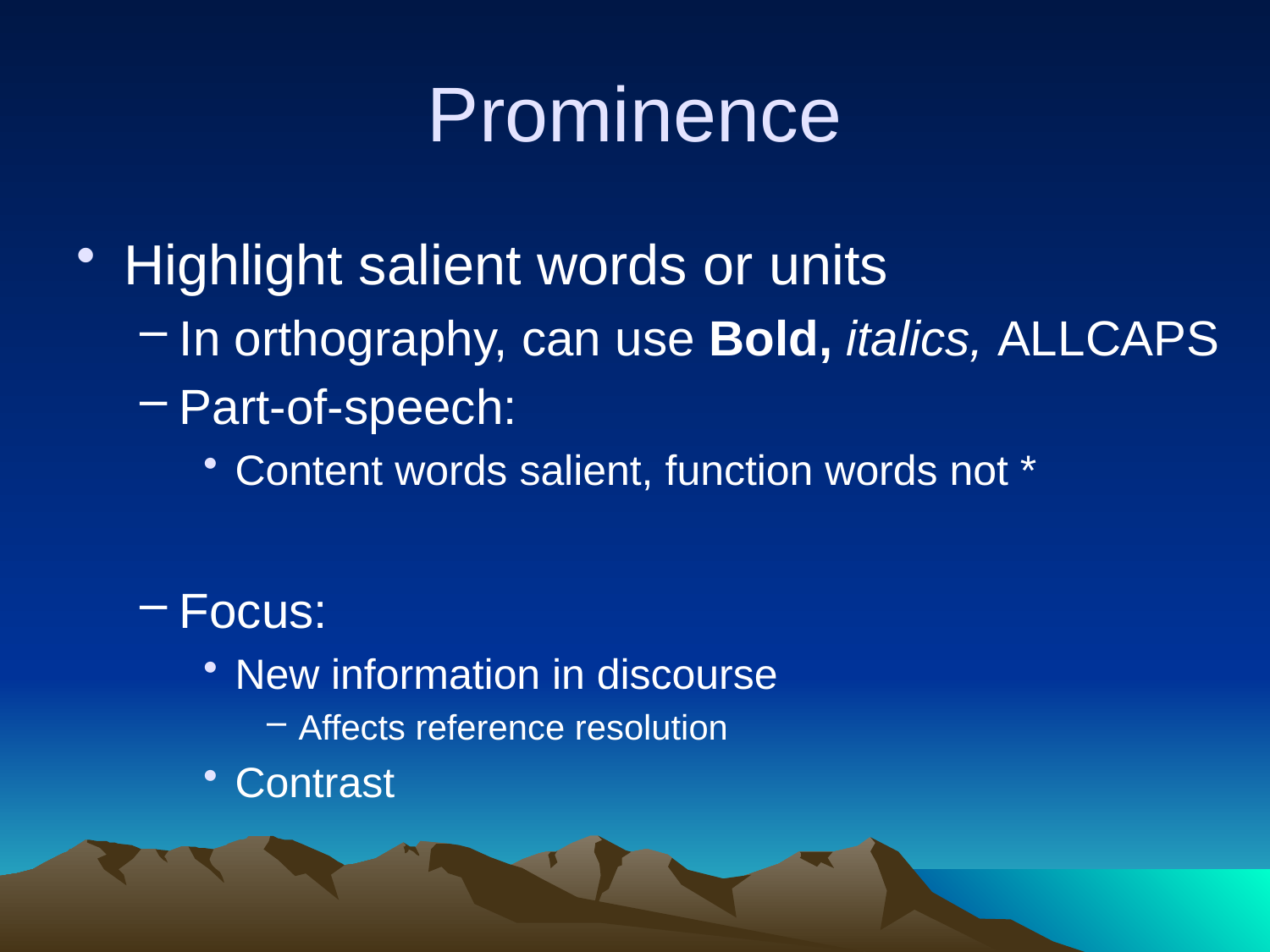

# Prominence
Highlight salient words or units
In orthography, can use Bold, italics, ALLCAPS
Part-of-speech:
Content words salient, function words not *

Focus:
New information in discourse
Affects reference resolution
Contrast